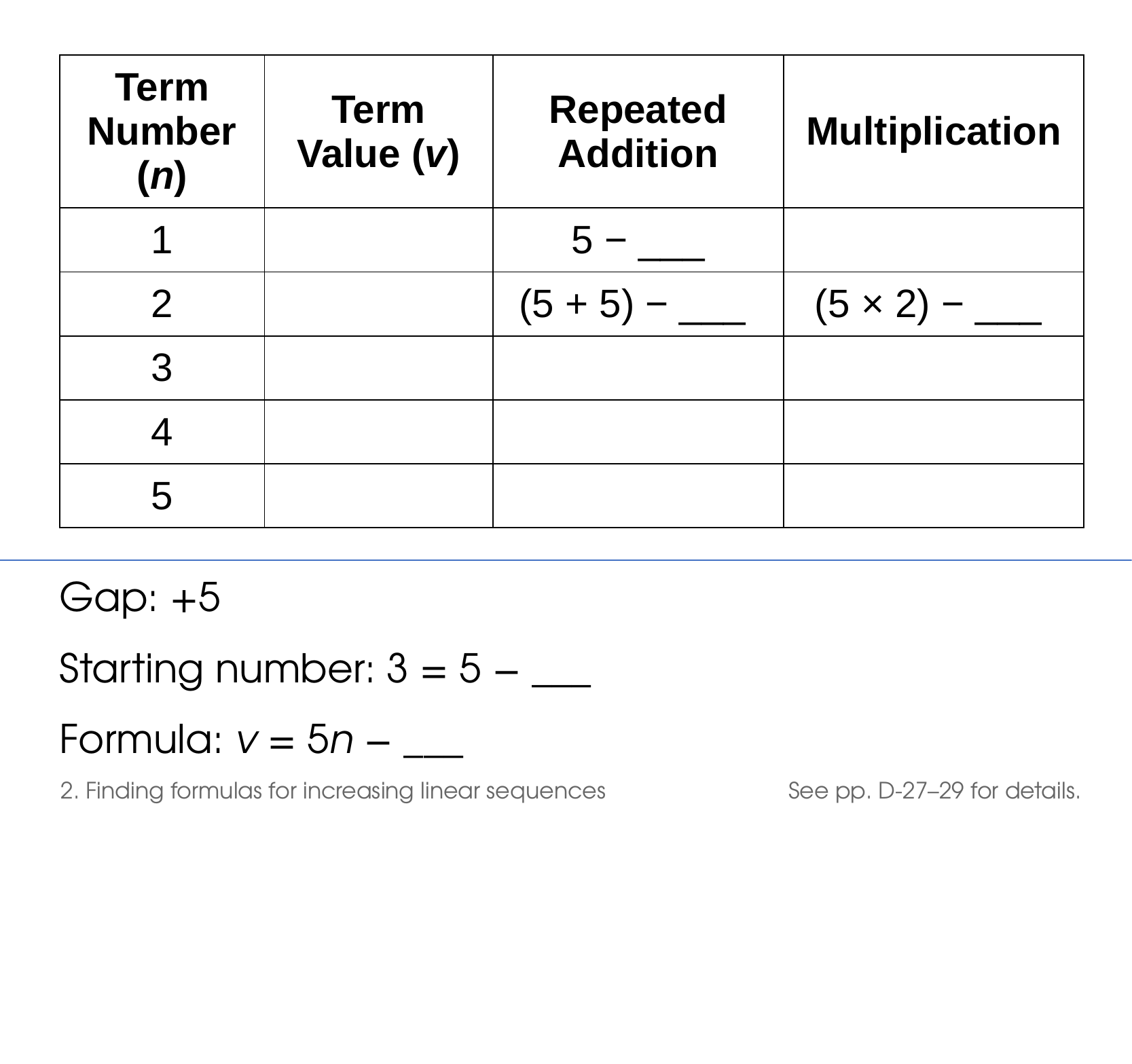

| Term Number (n) | Term Value (v) | Repeated Addition | Multiplication |
| --- | --- | --- | --- |
| 1 |  | 5 − \_\_\_ |  |
| 2 |  | (5 + 5) − \_\_\_ | (5 × 2) − \_\_\_ |
| 3 |  |  |  |
| 4 |  |  |  |
| 5 |  |  |  |
Gap: +5
Starting number: 3 = 5 − ___
Formula: v = 5n − ___
2. Finding formulas for increasing linear sequences
See pp. D-27–29 for details.